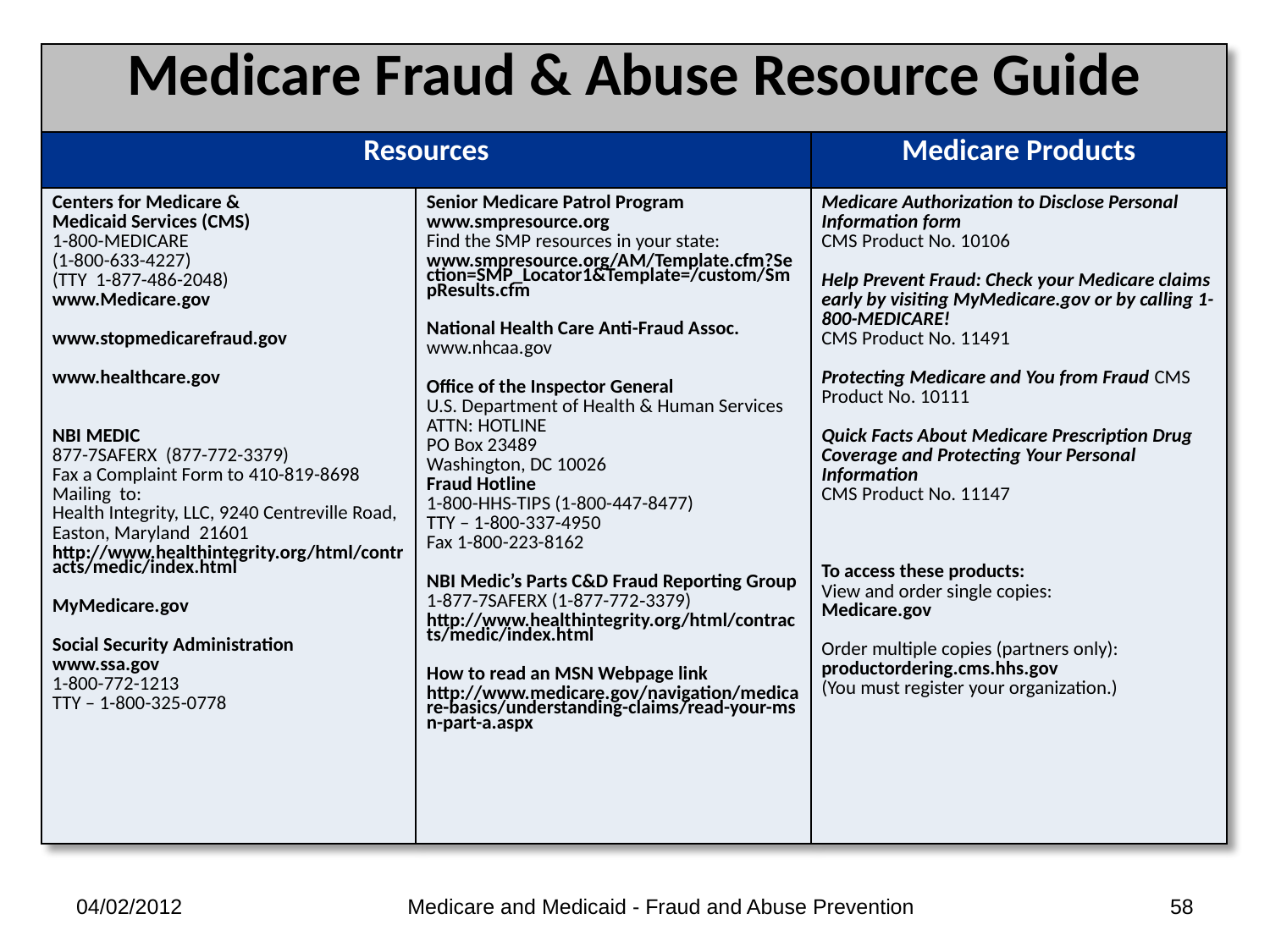

| Medicare Fraud & Abuse Resource Guide |  |  |
| --- | --- | --- |
| Resources |  | Medicare Products |
| Centers for Medicare & Medicaid Services (CMS) 1-800-MEDICARE (1-800-633-4227) (TTY 1-877-486-2048) www.Medicare.gov www.stopmedicarefraud.gov www.healthcare.gov NBI MEDIC 877-7SAFERX (877-772-3379) Fax a Complaint Form to 410-819-8698 Mailing to: Health Integrity, LLC, 9240 Centreville Road, Easton, Maryland  21601 http://www.healthintegrity.org/html/contracts/medic/index.html MyMedicare.gov Social Security Administration www.ssa.gov 1-800-772-1213 TTY – 1-800-325-0778 | Senior Medicare Patrol Program www.smpresource.org Find the SMP resources in your state: www.smpresource.org/AM/Template.cfm?Section=SMP\_Locator1&Template=/custom/SmpResults.cfm National Health Care Anti-Fraud Assoc. www.nhcaa.gov Office of the Inspector General U.S. Department of Health & Human Services ATTN: HOTLINE PO Box 23489 Washington, DC 10026 Fraud Hotline 1-800-HHS-TIPS (1-800-447-8477) TTY – 1-800-337-4950 Fax 1-800-223-8162 NBI Medic’s Parts C&D Fraud Reporting Group 1-877-7SAFERX (1-877-772‑3379) http://www.healthintegrity.org/html/contracts/medic/index.html How to read an MSN Webpage link http://www.medicare.gov/navigation/medicare-basics/understanding-claims/read-your-msn-part-a.aspx | Medicare Authorization to Disclose Personal Information form CMS Product No. 10106 Help Prevent Fraud: Check your Medicare claims early by visiting MyMedicare.gov or by calling 1-800-MEDICARE! CMS Product No. 11491 Protecting Medicare and You from Fraud CMS Product No. 10111 Quick Facts About Medicare Prescription Drug Coverage and Protecting Your Personal Information CMS Product No. 11147 To access these products: View and order single copies: Medicare.gov Order multiple copies (partners only): productordering.cms.hhs.gov (You must register your organization.) |

04/02/2012
Medicare and Medicaid - Fraud and Abuse Prevention
58